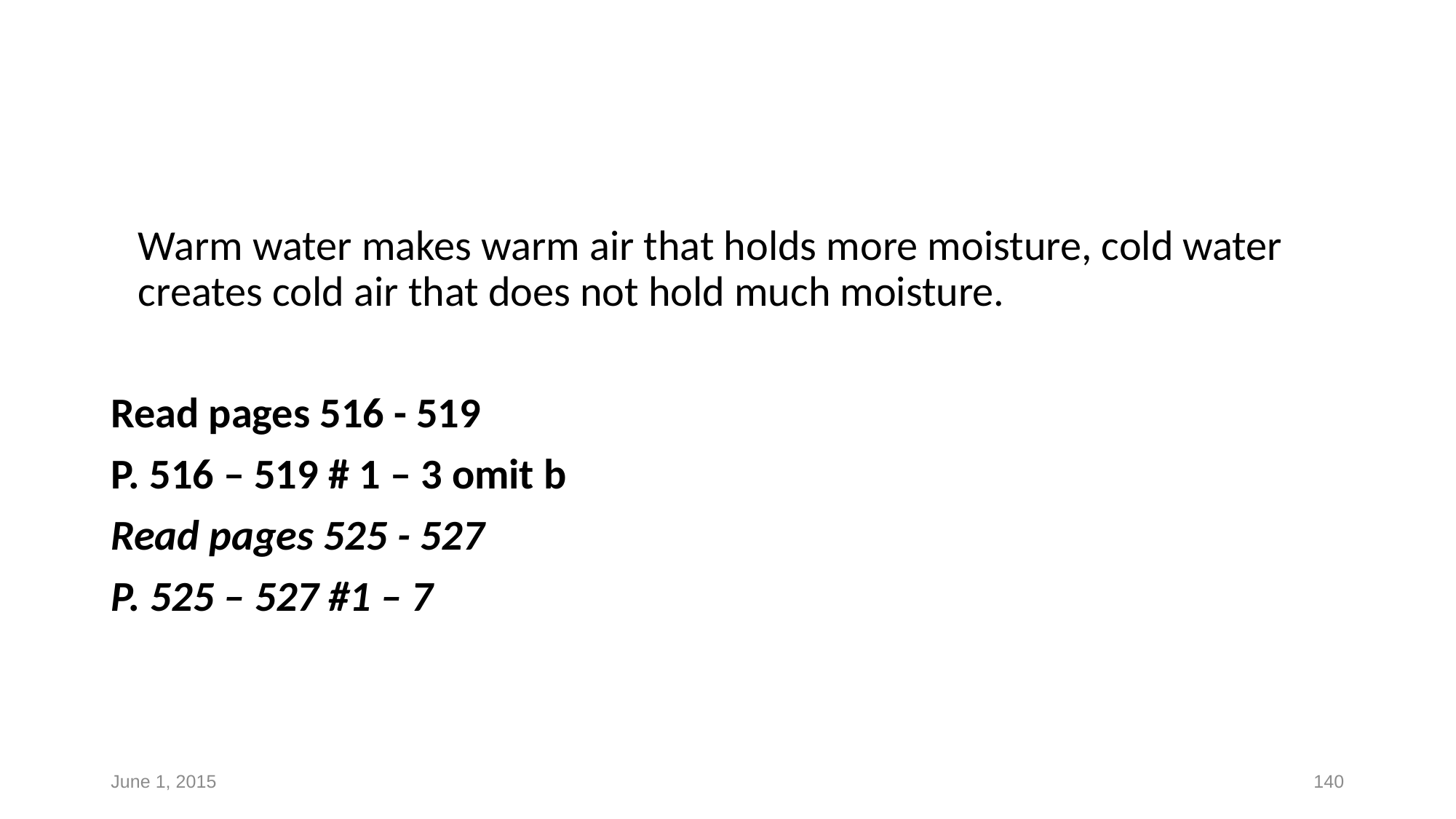

#
	Warm water makes warm air that holds more moisture, cold water creates cold air that does not hold much moisture.

Read pages 516 - 519
P. 516 – 519 # 1 – 3 omit b
Read pages 525 - 527
P. 525 – 527 #1 – 7

June 1, 2015
140